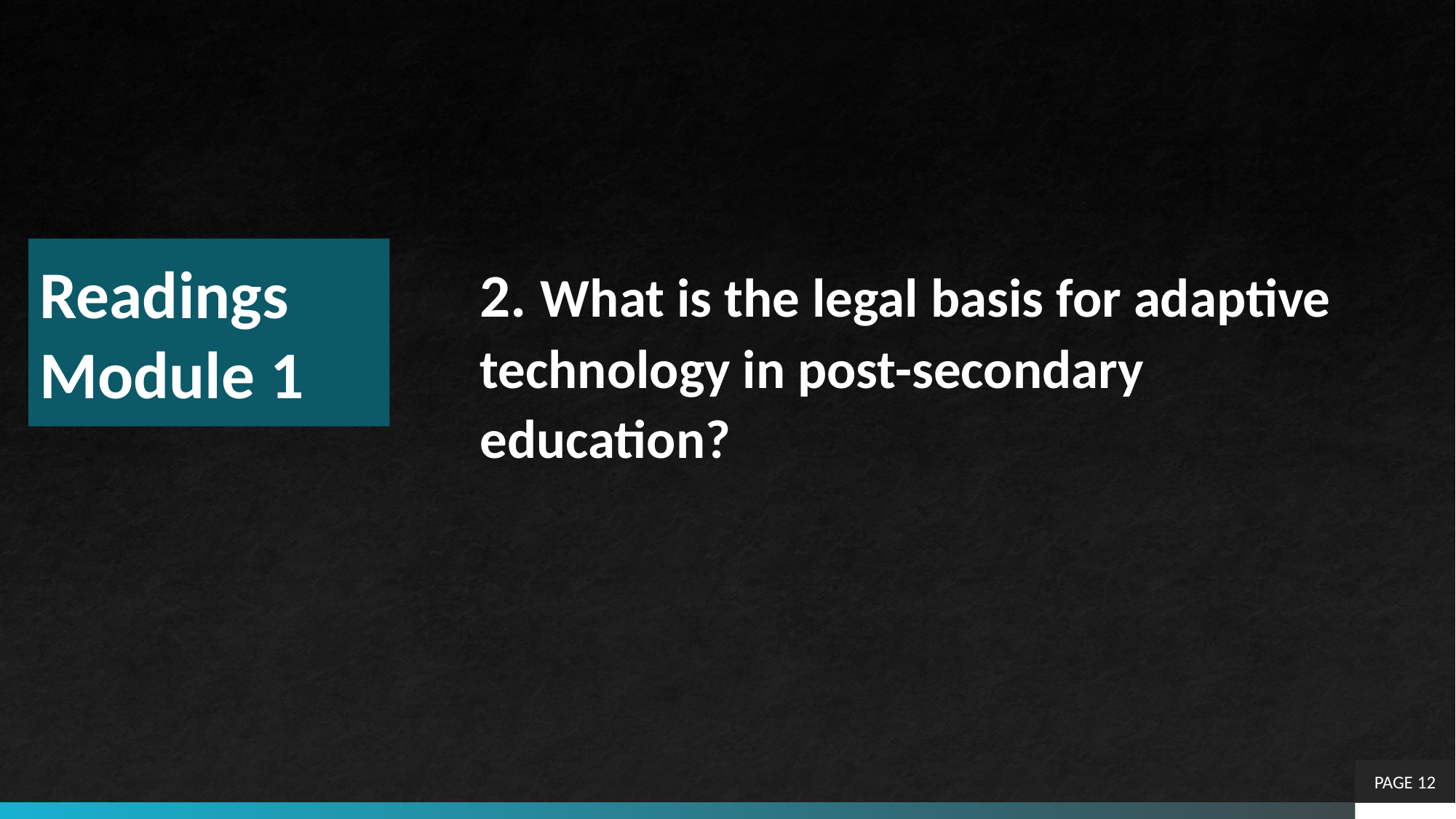

# Readings Module 1
2. What is the legal basis for adaptive technology in post-secondary education?
PAGE 12